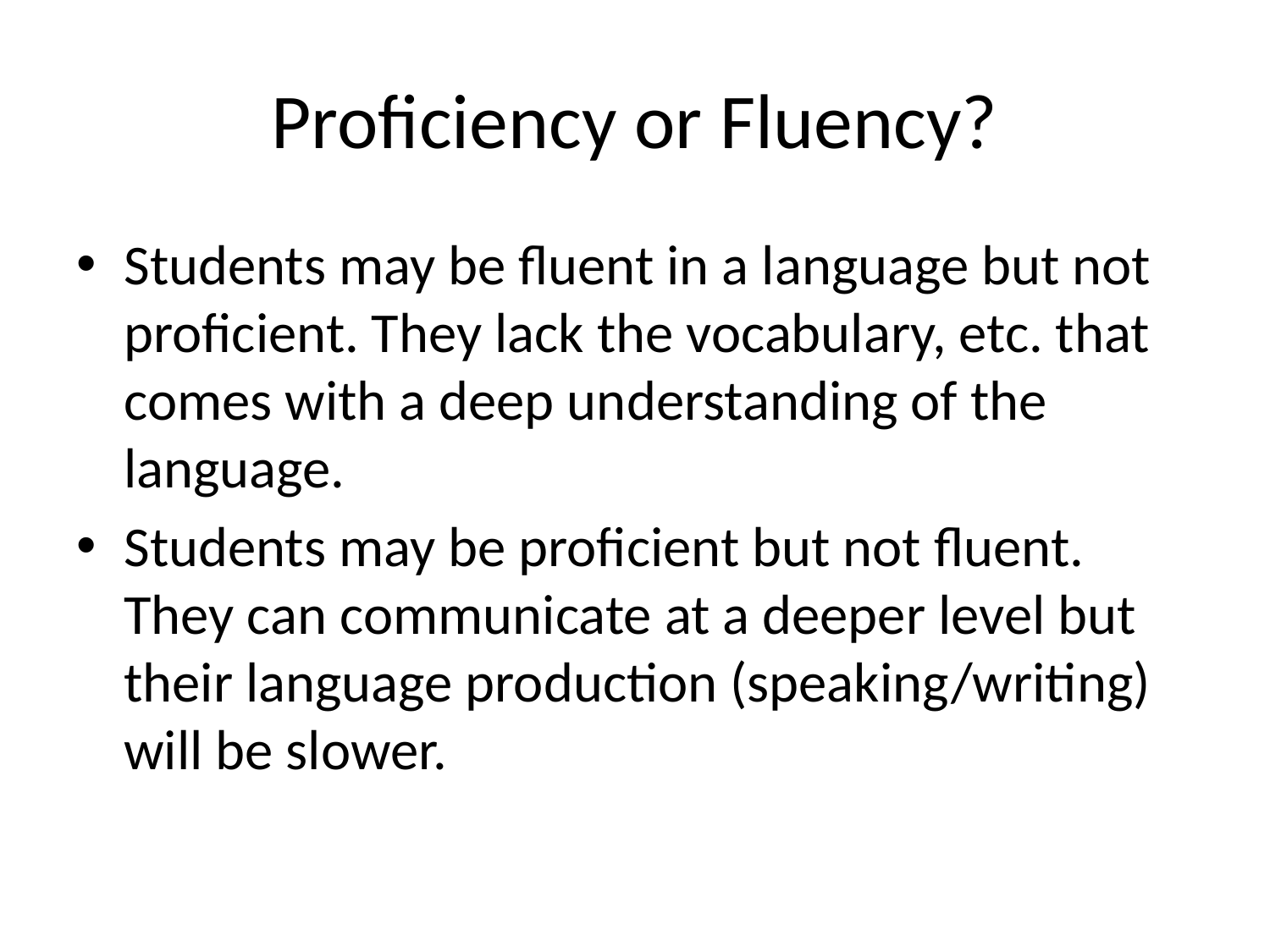

# Proficiency or Fluency?
Students may be fluent in a language but not proficient. They lack the vocabulary, etc. that comes with a deep understanding of the language.
Students may be proficient but not fluent. They can communicate at a deeper level but their language production (speaking/writing) will be slower.